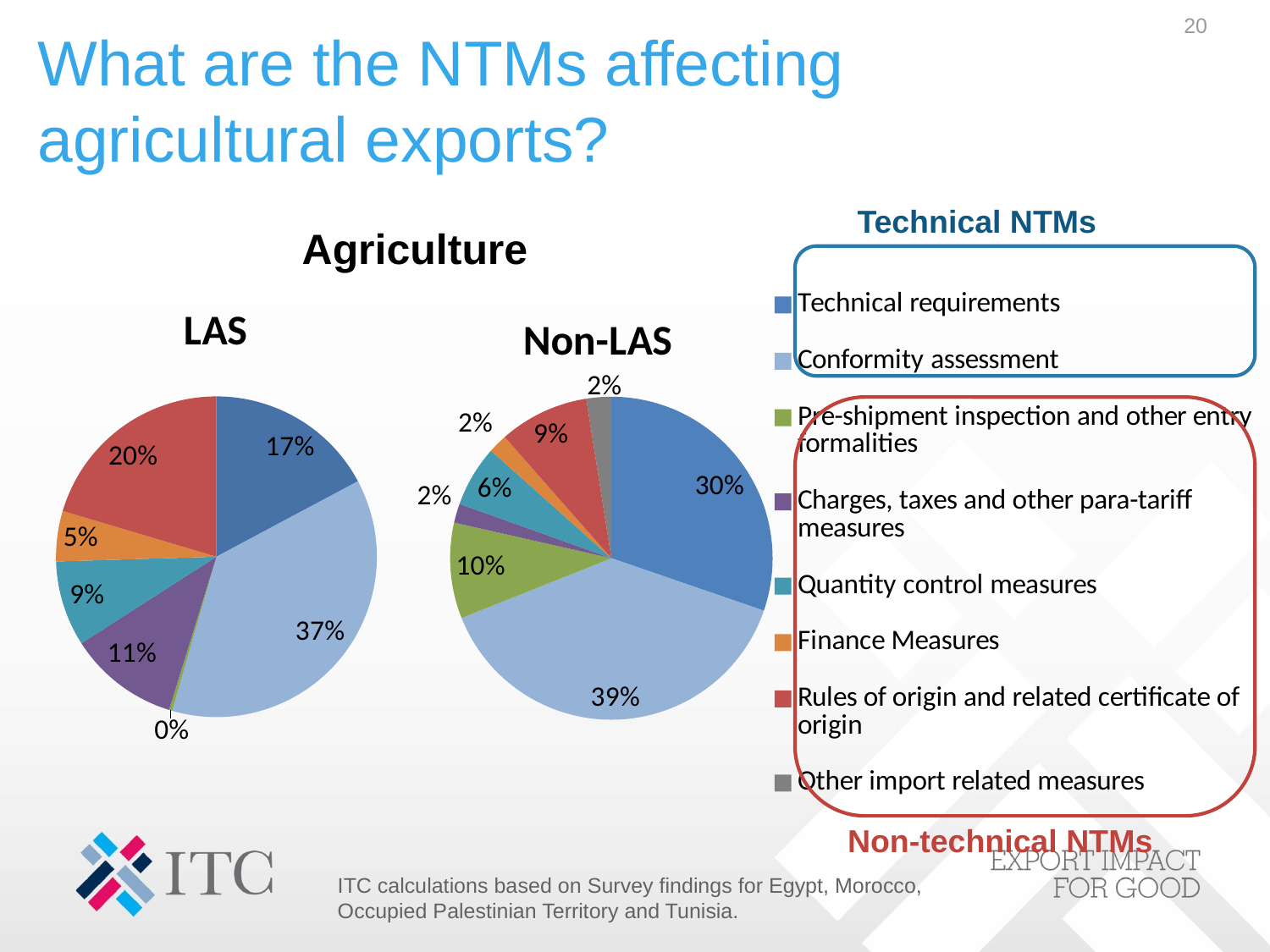

20
# What are the NTMs affecting agricultural exports?
Technical NTMs

### Chart:

| Category | Non-LAS |
|---|---|
| Technical requirements | 158.0 |
| Conformity assessment | 202.0 |
| Pre-shipment inspection and other entry formalities | 50.0 |
| Charges, taxes and other para-tariff measures | 10.0 |
| Quantity control measures | 32.0 |
| Finance Measures | 10.0 |
| Rules of origin and related certificate of origin | 47.0 |
| Other import related measures | 13.0 |

### Chart:

| Category | LAS |
|---|---|
| Technical requirements | 54.0 |
| Conformity assessment | 117.0 |
| Pre-shipment inspection and other entry formalities | 1.0 |
| Charges, taxes and other para-tariff measures | 35.0 |
| Quantity control measures | 27.0 |
| Finance Measures | 16.0 |
| Rules of origin and related certificate of origin | 64.0 |
| Other import related measures | 0.0 |
Agriculture

Non-technical NTMs
ITC calculations based on Survey findings for Egypt, Morocco, Occupied Palestinian Territory and Tunisia.